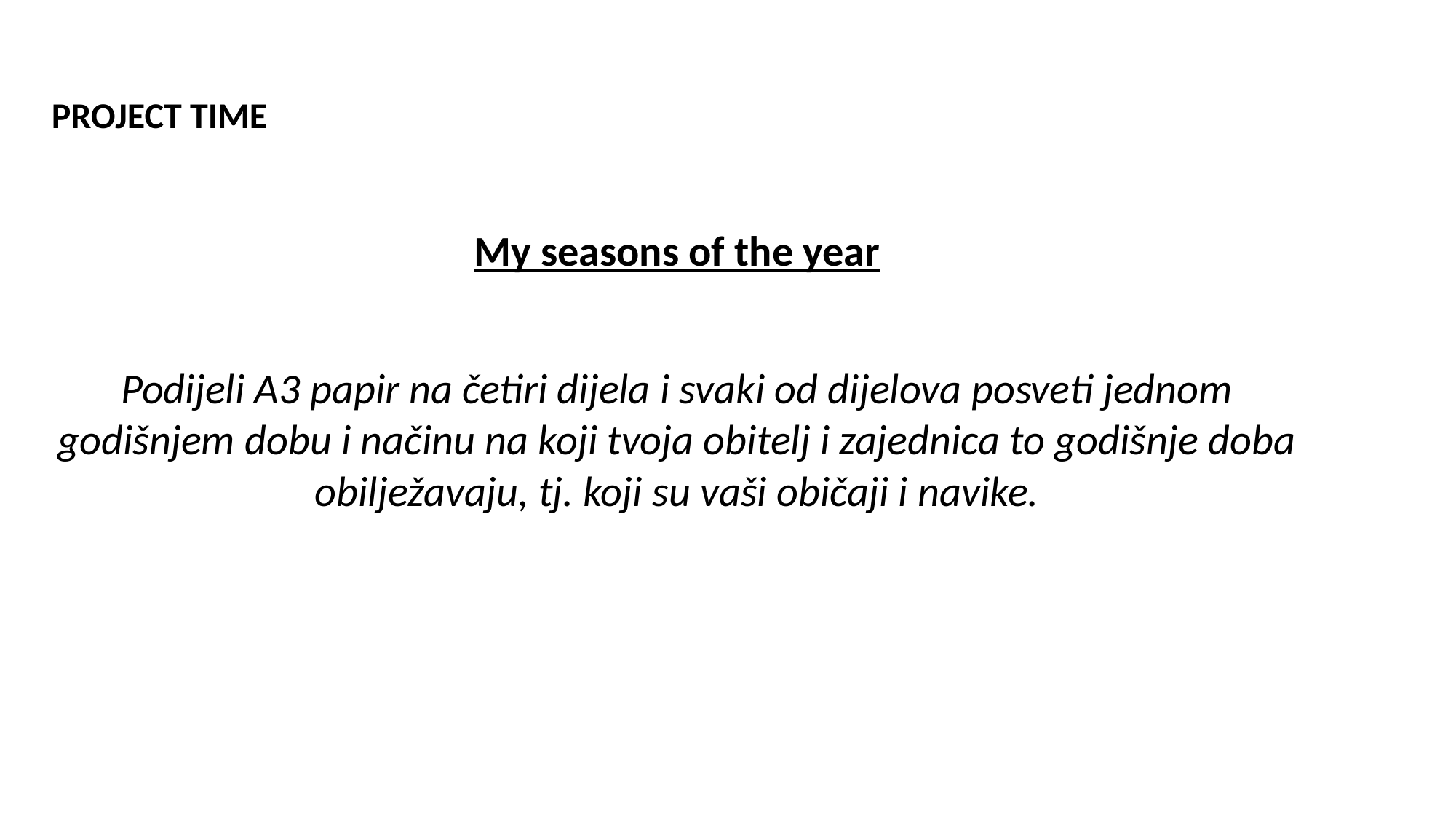

PROJECT TIME

My seasons of the year

Podijeli A3 papir na četiri dijela i svaki od dijelova posveti jednom godišnjem dobu i načinu na koji tvoja obitelj i zajednica to godišnje doba obilježavaju, tj. koji su vaši običaji i navike.